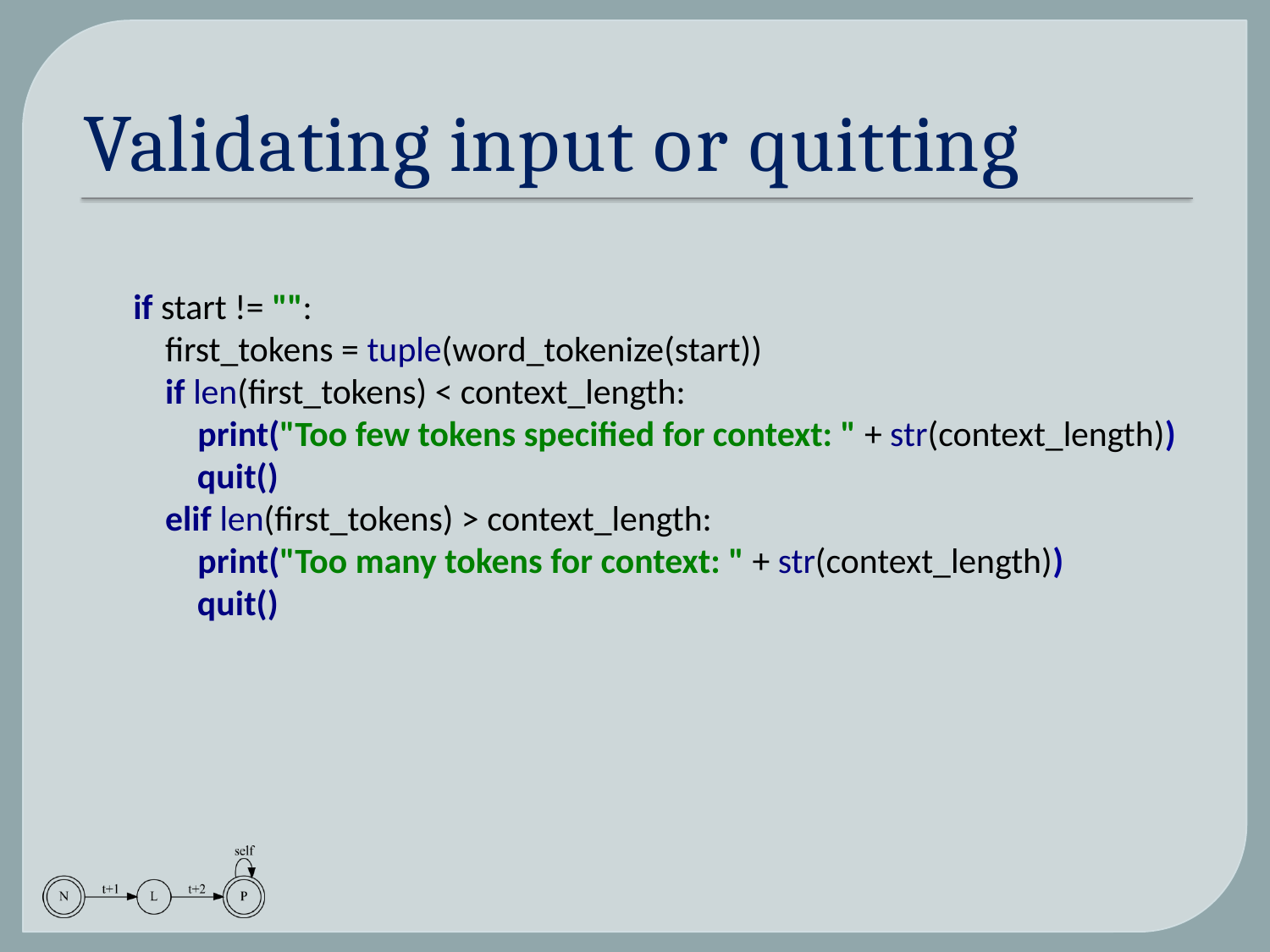

# Validating input or quitting

if start != "":
    first_tokens = tuple(word_tokenize(start))
    if len(first_tokens) < context_length:
        print("Too few tokens specified for context: " + str(context_length))
        quit()
    elif len(first_tokens) > context_length:
        print("Too many tokens for context: " + str(context_length))
        quit()